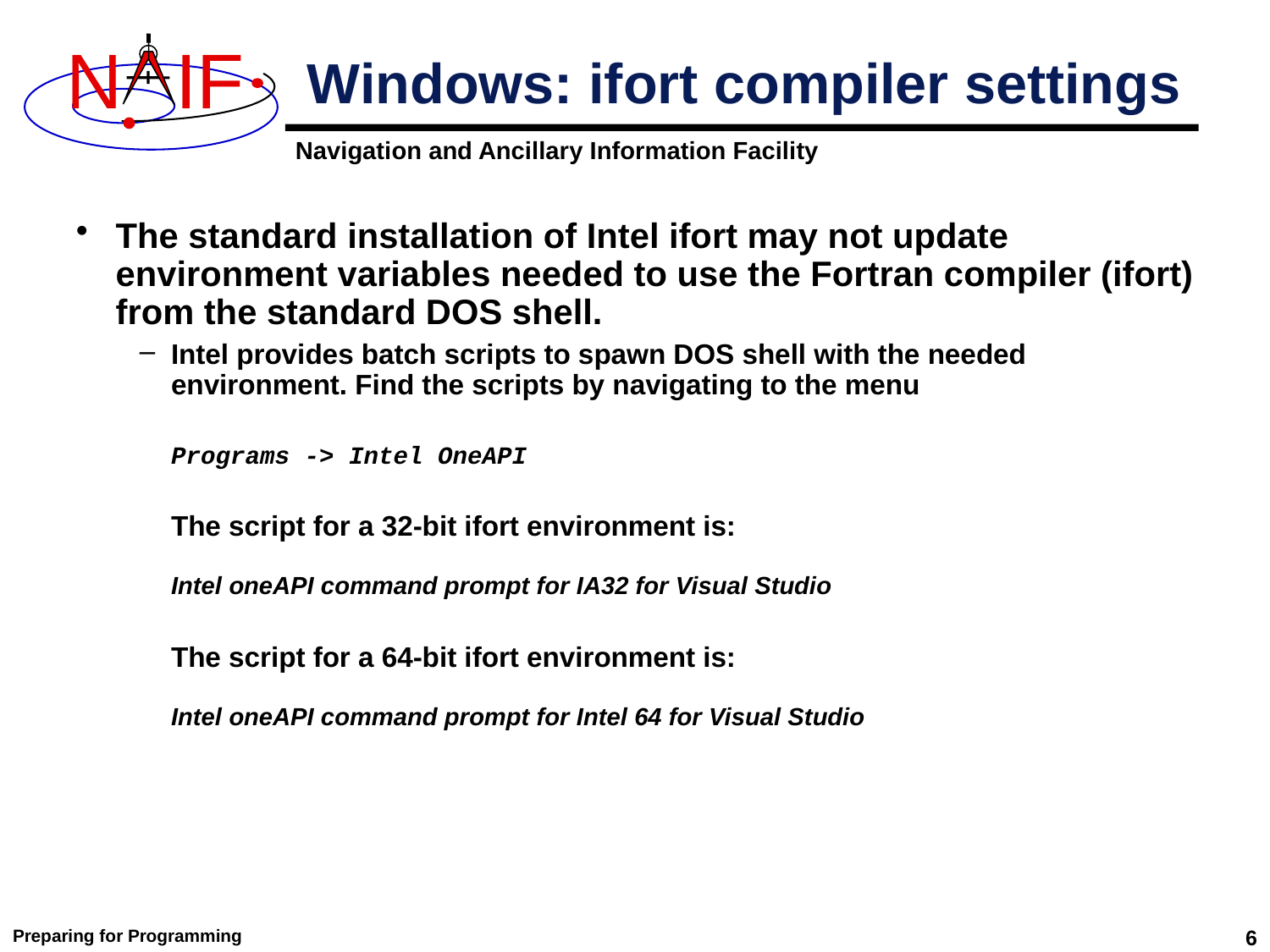

# Windows: ifort compiler settings
The standard installation of Intel ifort may not update environment variables needed to use the Fortran compiler (ifort) from the standard DOS shell.
Intel provides batch scripts to spawn DOS shell with the needed environment. Find the scripts by navigating to the menu

Programs -> Intel OneAPI

The script for a 32-bit ifort environment is:

Intel oneAPI command prompt for IA32 for Visual Studio

The script for a 64-bit ifort environment is:

Intel oneAPI command prompt for Intel 64 for Visual Studio
Preparing for Programming
6